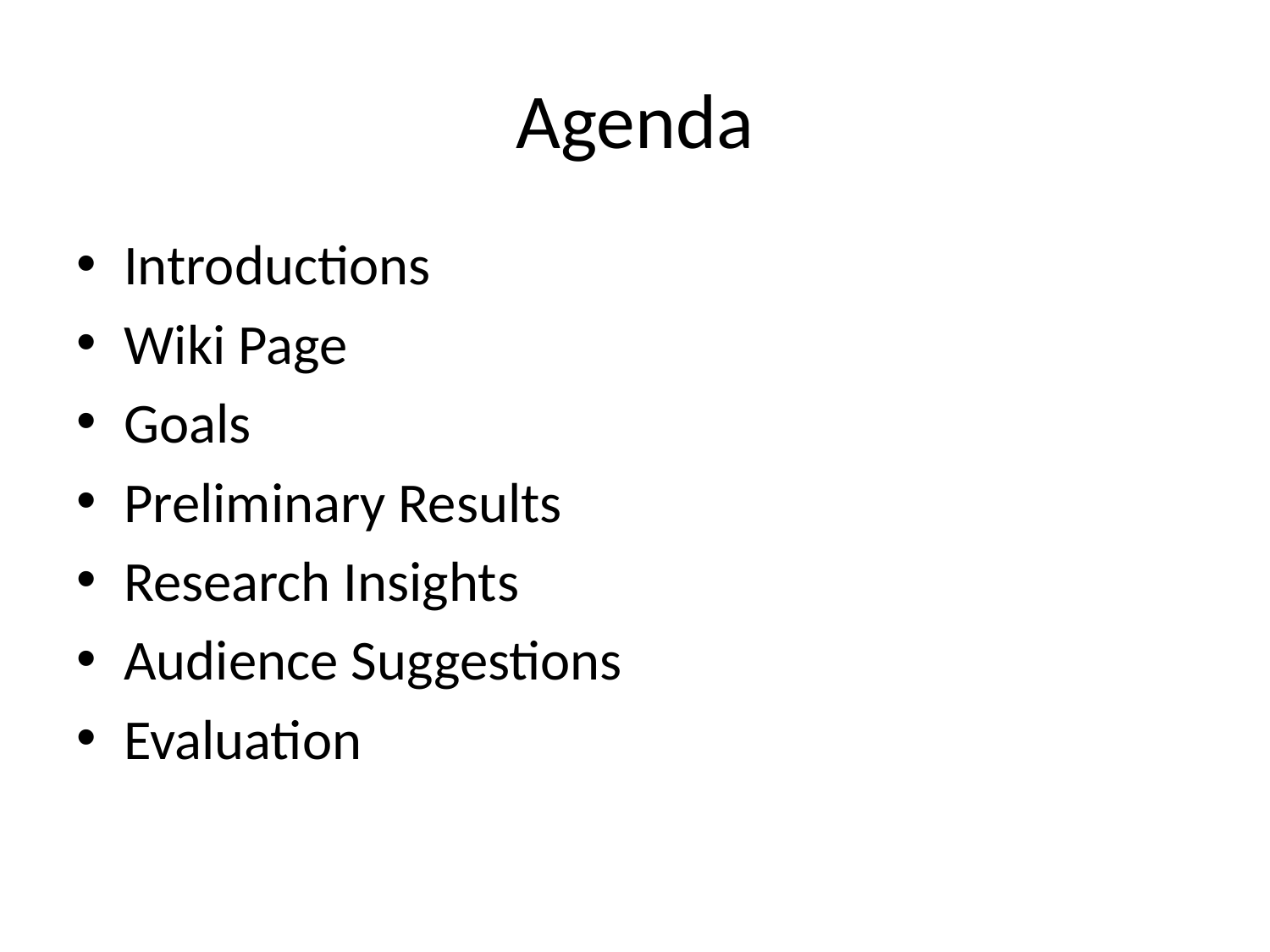

# Agenda
Introductions
Wiki Page
Goals
Preliminary Results
Research Insights
Audience Suggestions
Evaluation